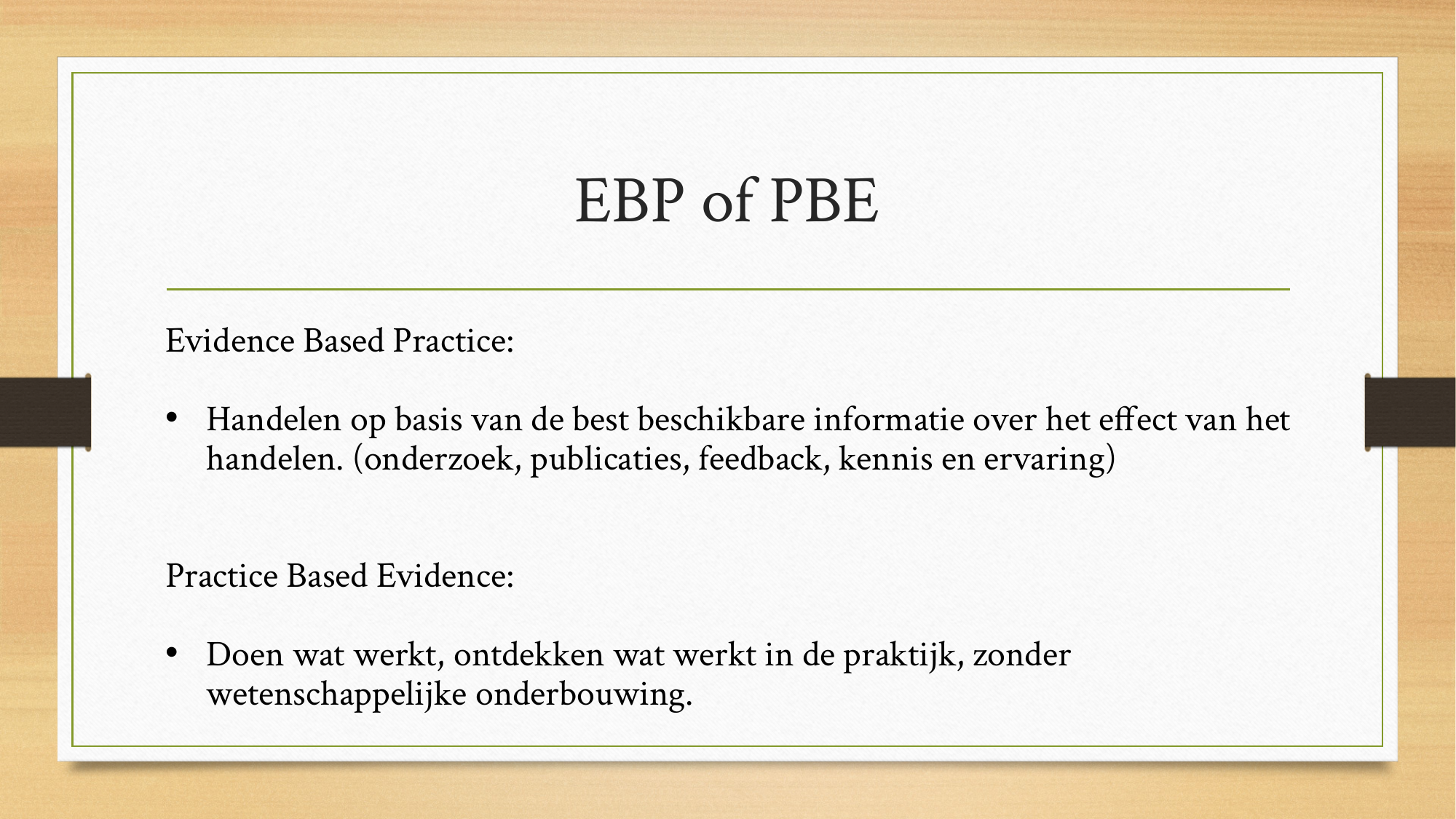

# EBP of PBE
Evidence Based Practice:

Handelen op basis van de best beschikbare informatie over het effect van het handelen. (onderzoek, publicaties, feedback, kennis en ervaring)

Practice Based Evidence:

Doen wat werkt, ontdekken wat werkt in de praktijk, zonder wetenschappelijke onderbouwing.